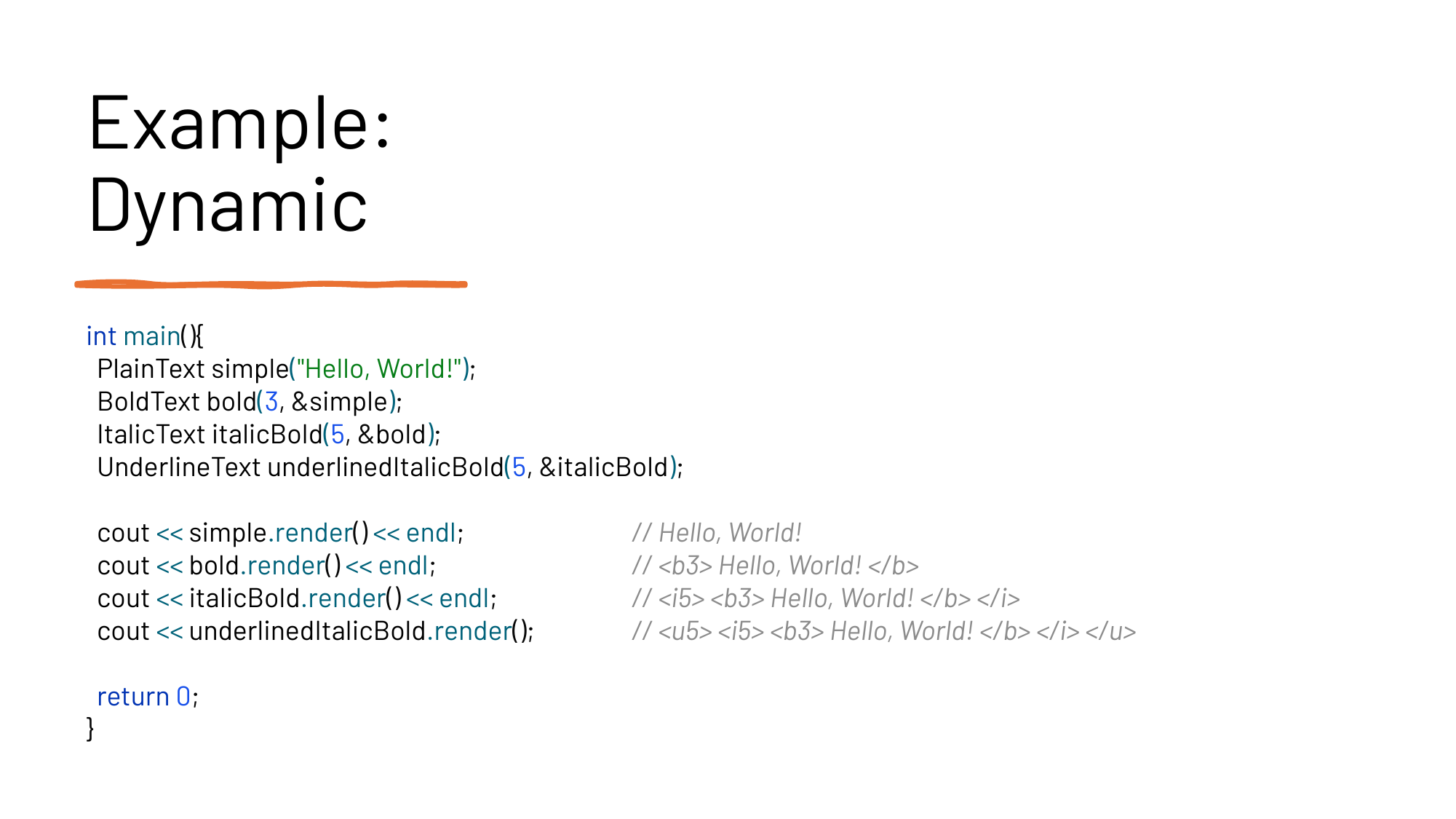

# Example: Dynamic

int main(){
  PlainText simple("Hello, World!");
  BoldText bold(3, &simple);
  ItalicText italicBold(5, &bold);
  UnderlineText underlinedItalicBold(5, &italicBold);
  cout << simple.render() << endl; 		// Hello, World!
  cout << bold.render() << endl;		// <b3> Hello, World! </b>
  cout << italicBold.render() << endl;		// <i5> <b3> Hello, World! </b> </i>
  cout << underlinedItalicBold.render();	// <u5> <i5> <b3> Hello, World! </b> </i> </u>
  return 0;
}